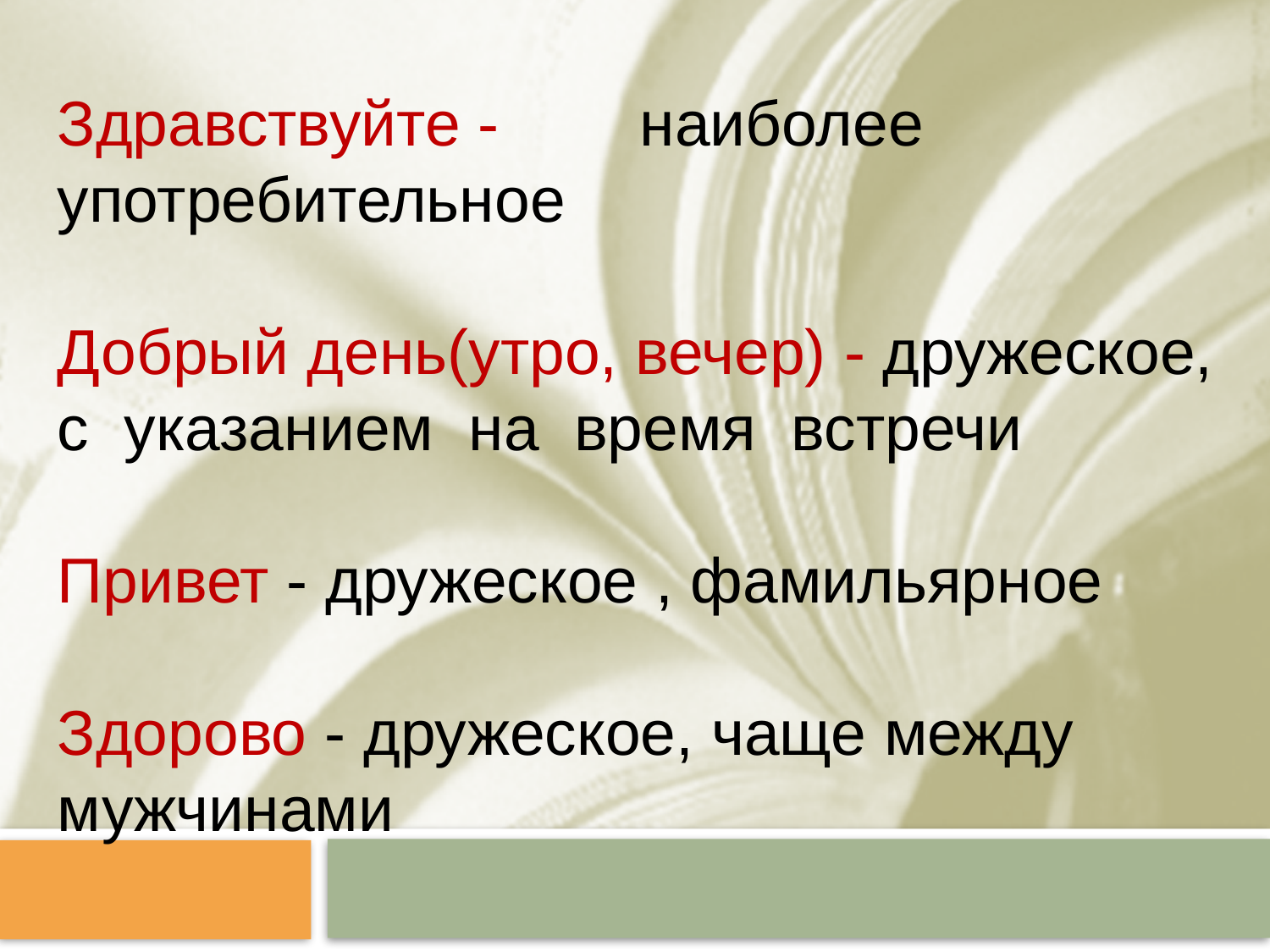

Здравствуйте -        наиболее    употребительное

Добрый день(утро, вечер) - дружеское, с  указанием  на  время  встречи

Привет - дружеское , фамильярное

Здорово - дружеское, чаще между мужчинами
#